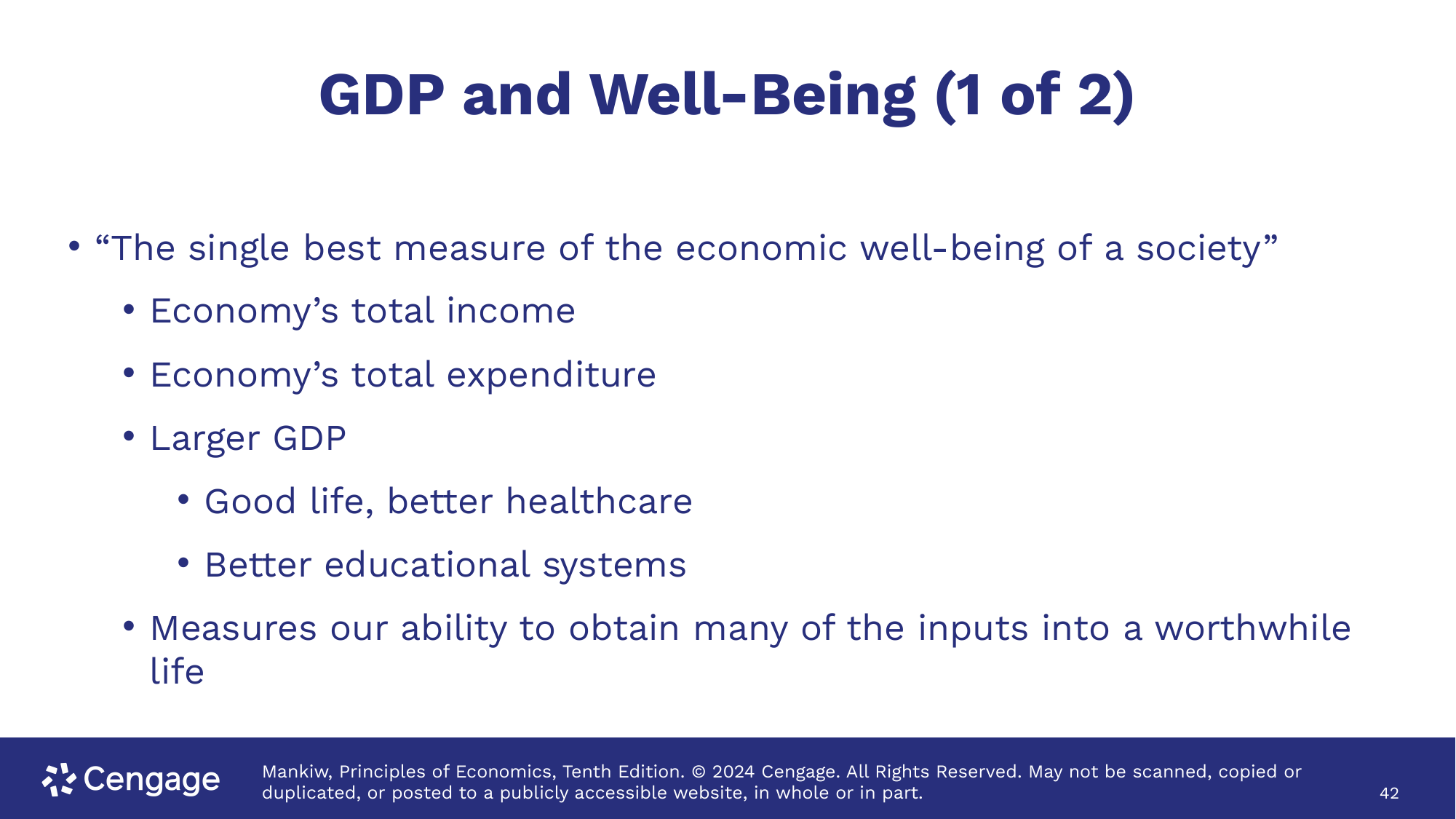

# GDP and Well-Being (1 of 2)
“The single best measure of the economic well-being of a society”
Economy’s total income
Economy’s total expenditure
Larger GDP
Good life, better healthcare
Better educational systems
Measures our ability to obtain many of the inputs into a worthwhile life